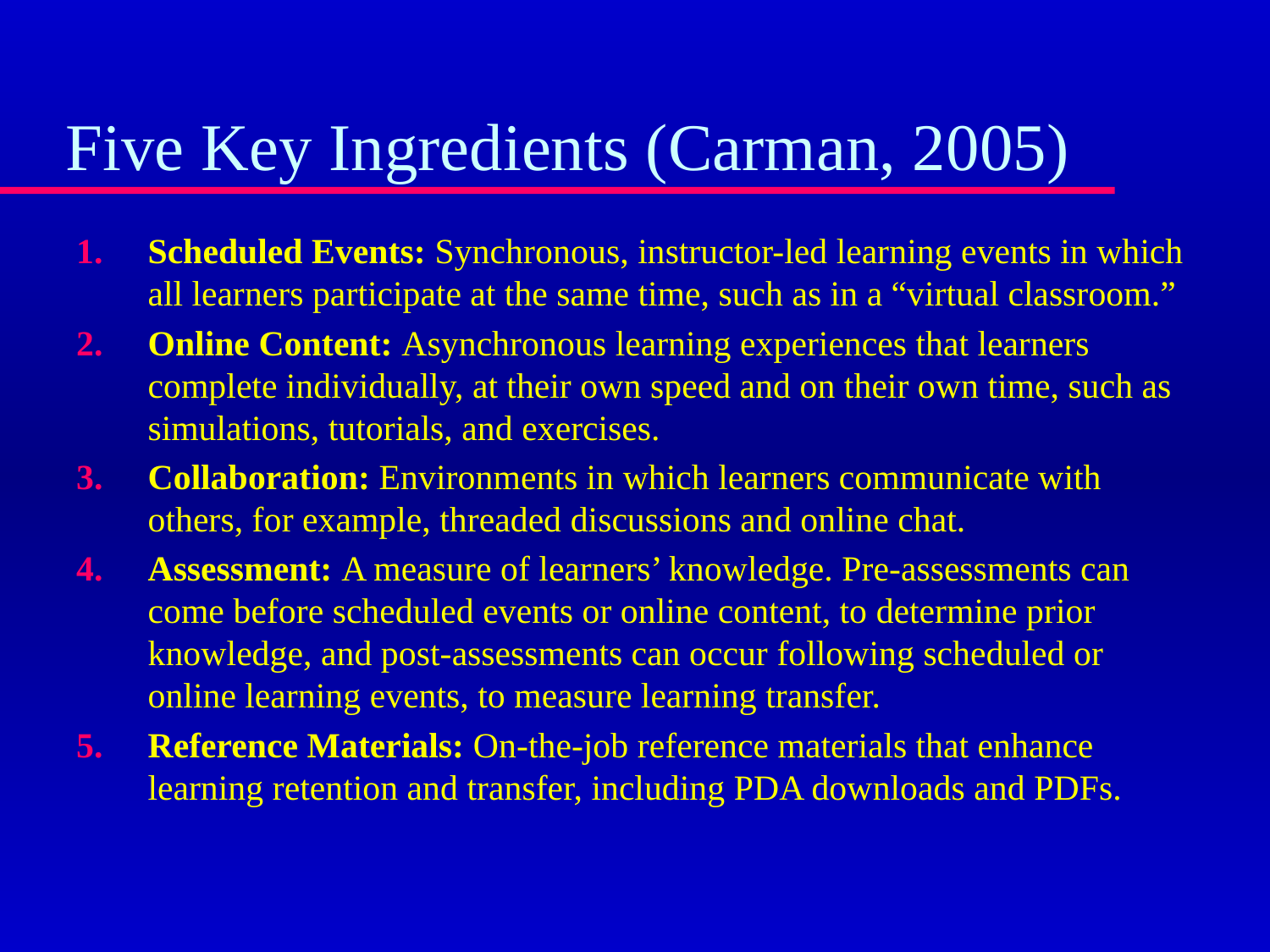

# Five Key Ingredients (Carman, 2005)
Scheduled Events: Synchronous, instructor-led learning events in which all learners participate at the same time, such as in a “virtual classroom.”
Online Content: Asynchronous learning experiences that learners complete individually, at their own speed and on their own time, such as simulations, tutorials, and exercises.
Collaboration: Environments in which learners communicate with others, for example, threaded discussions and online chat.
Assessment: A measure of learners’ knowledge. Pre-assessments can come before scheduled events or online content, to determine prior knowledge, and post-assessments can occur following scheduled or online learning events, to measure learning transfer.
Reference Materials: On-the-job reference materials that enhance learning retention and transfer, including PDA downloads and PDFs.